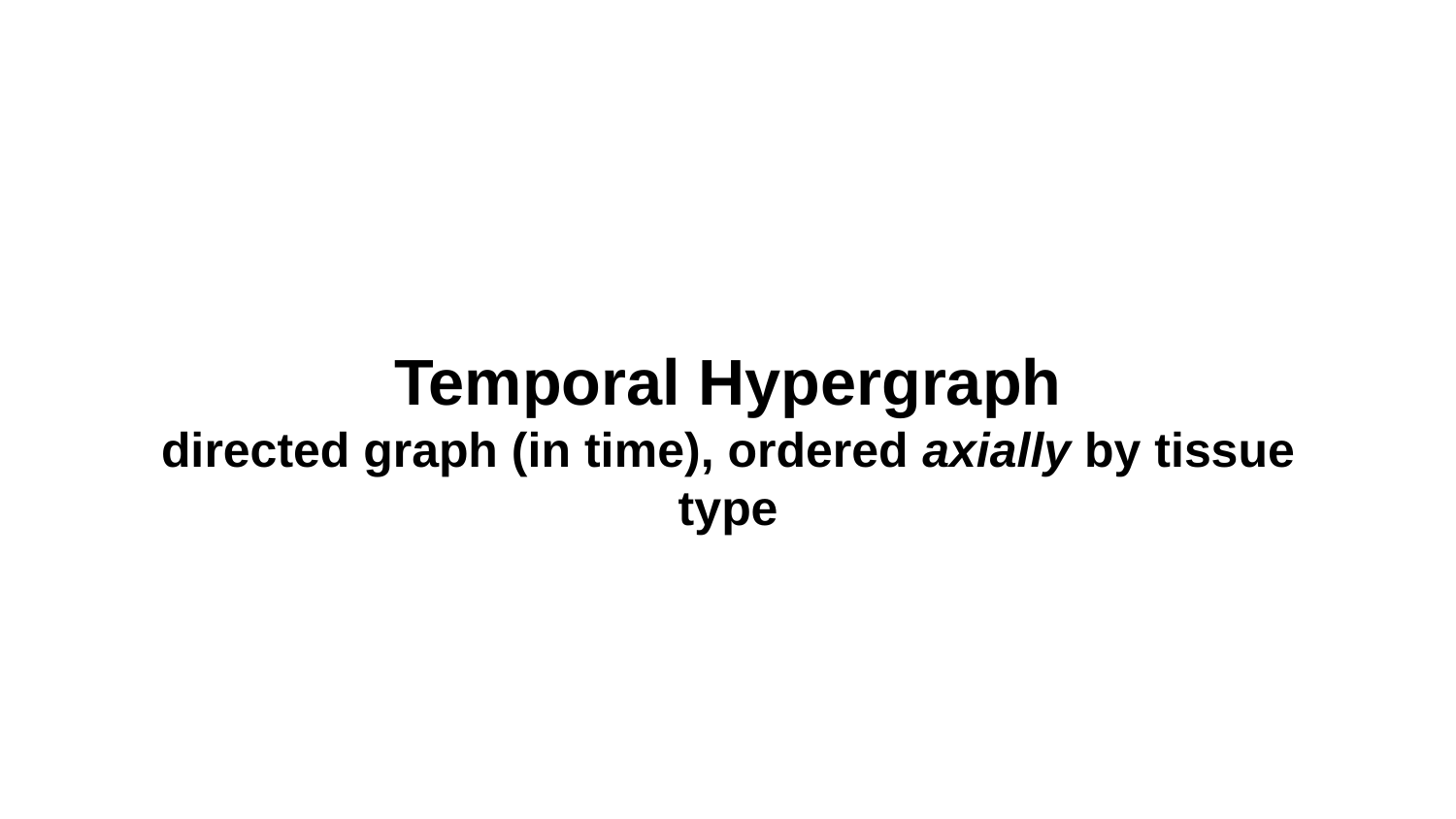

Temporal Hypergraph
directed graph (in time), ordered axially by tissue type